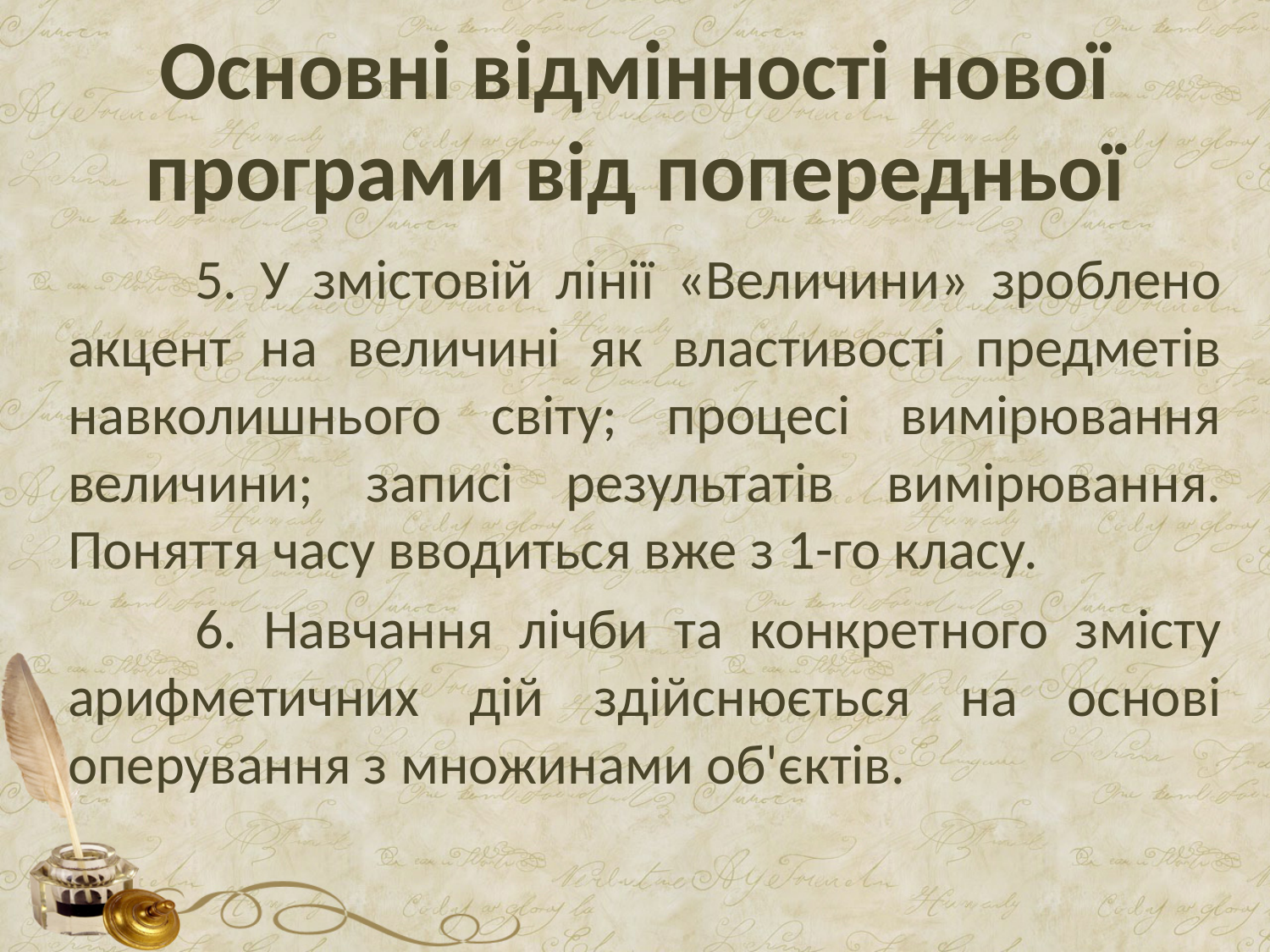

# Основні відмінності нової програми від попередньої
	5. У змістовій лінії «Величини» зроблено акцент на величині як властивості предметів навколишнього світу; процесі вимірювання величини; записі результатів вимірювання. Поняття часу вводиться вже з 1-го класу.
	6. Навчання лічби та конкретного змісту арифметичних дій здійснюється на основі оперування з множинами об'єктів.